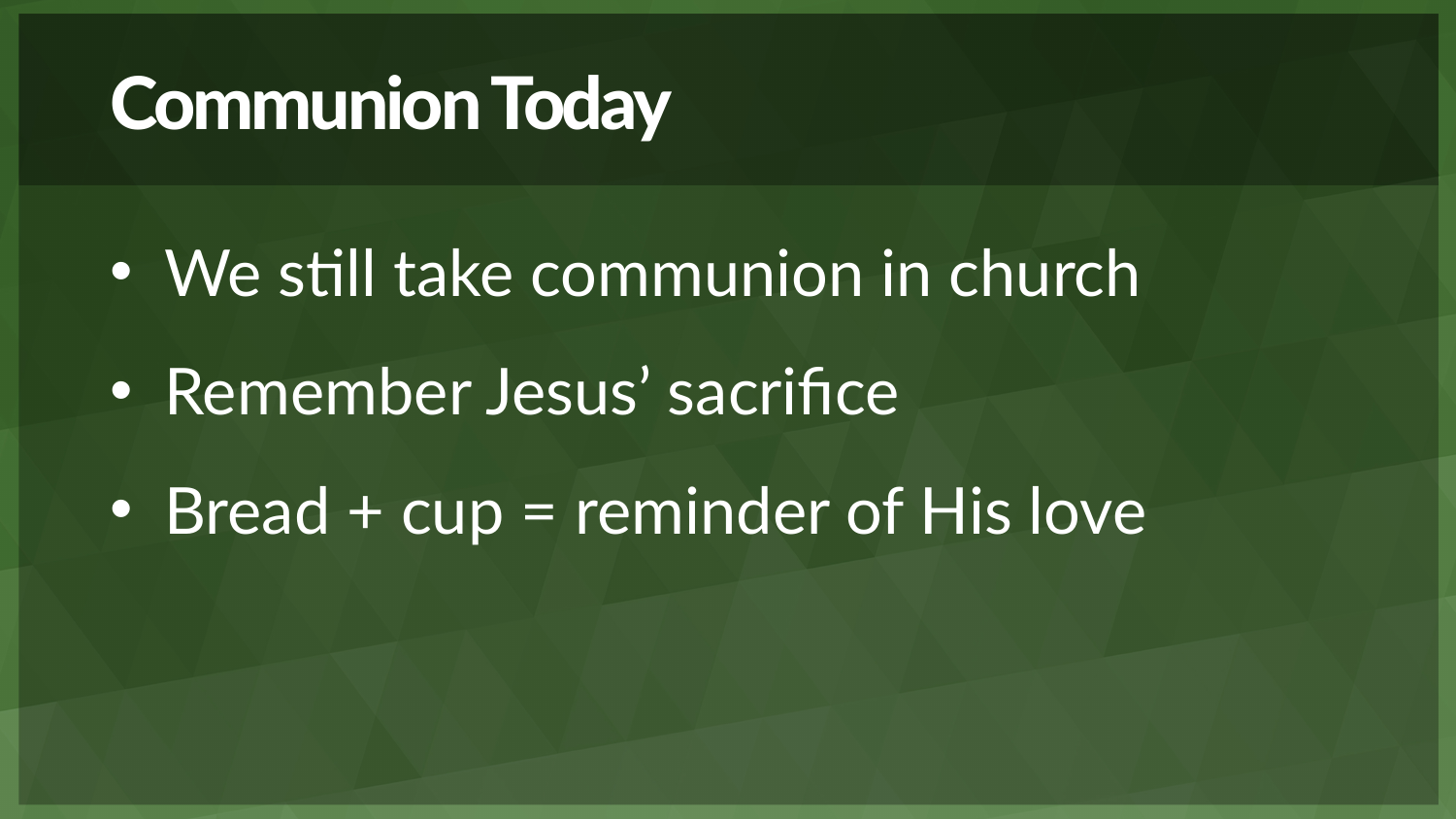

# Communion Today
We still take communion in church
Remember Jesus’ sacrifice
Bread + cup = reminder of His love